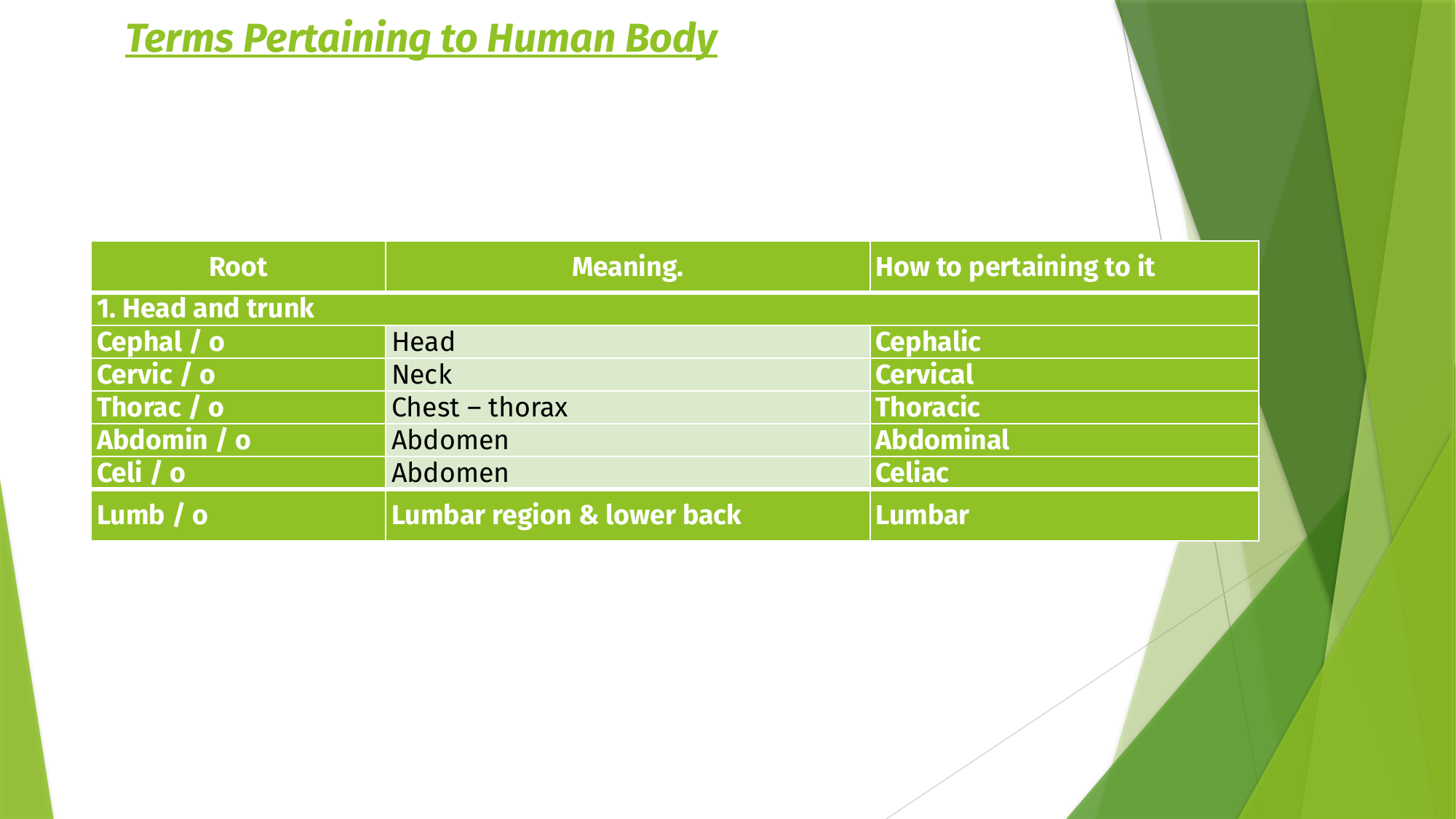

# Terms Pertaining to Human Body
| Root | Meaning. | How to pertaining to it |
| --- | --- | --- |
| 1. Head and trunk |  |  |
| Cephal / o | Head | Cephalic |
| Cervic / o | Neck | Cervical |
| Thorac / o | Chest – thorax | Thoracic |
| Abdomin / o | Abdomen | Abdominal |
| Celi / o | Abdomen | Celiac |
| Lumb / o | Lumbar region & lower back | Lumbar |